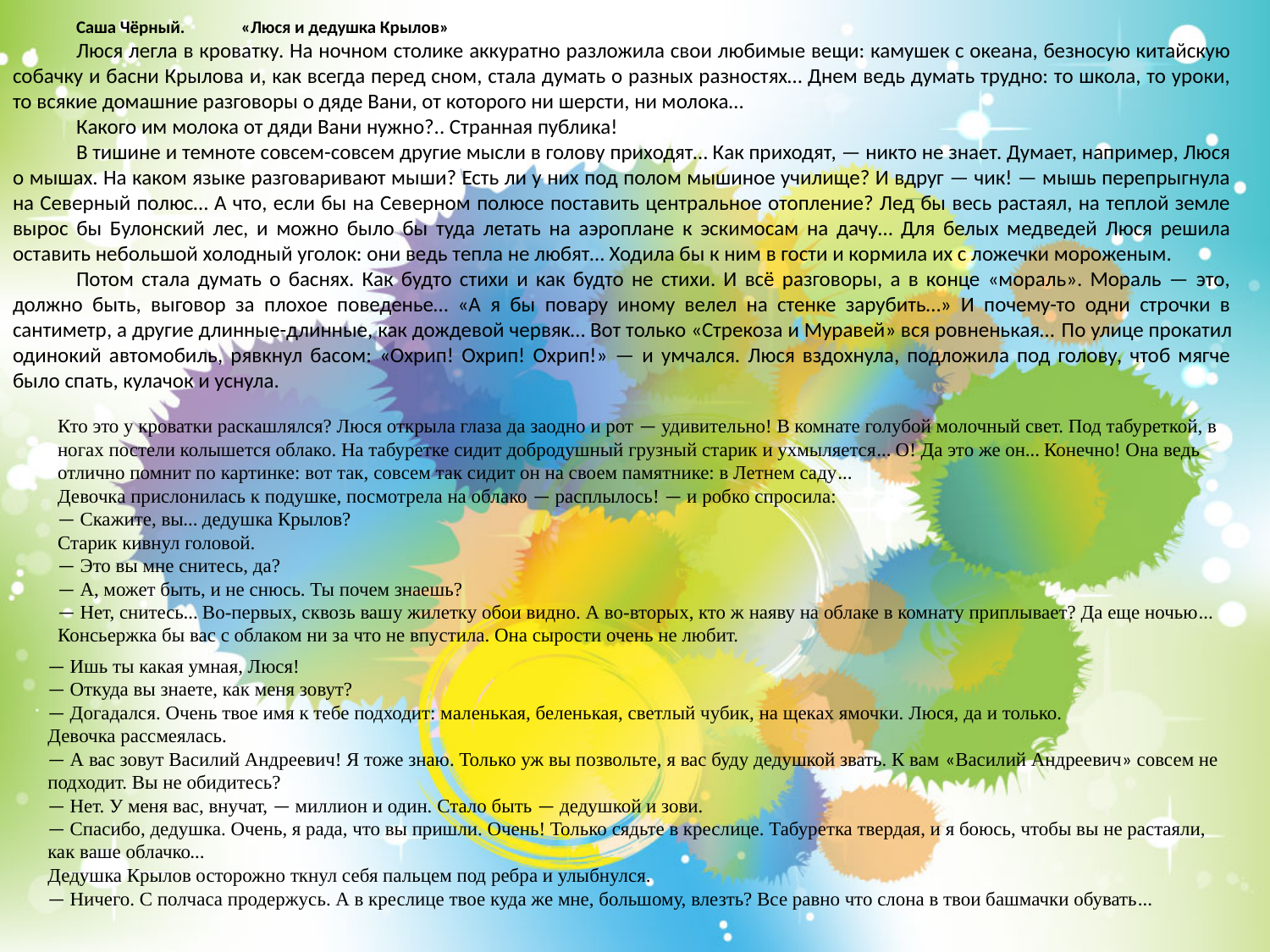

Саша Чёрный.              «Люся и дедушка Крылов»
Люся легла в кроватку. На ночном столике аккуратно разложила свои любимые вещи: камушек с океана, безносую китайскую собачку и басни Крылова и, как всегда перед сном, стала думать о разных разностях… Днем ведь думать трудно: то школа, то уроки, то всякие домашние разговоры о дяде Вани, от которого ни шерсти, ни молока…
Какого им молока от дяди Вани нужно?.. Странная публика!
В тишине и темноте совсем-совсем другие мысли в голову приходят… Как приходят, — никто не знает. Думает, например, Люся о мышах. На каком языке разговаривают мыши? Есть ли у них под полом мышиное училище? И вдруг — чик! — мышь перепрыгнула на Северный полюс… А что, если бы на Северном полюсе поставить центральное отопление? Лед бы весь растаял, на теплой земле вырос бы Булонский лес, и можно было бы туда летать на аэроплане к эскимосам на дачу… Для белых медведей Люся решила оставить небольшой холодный уголок: они ведь тепла не любят… Ходила бы к ним в гости и кормила их с ложечки мороженым.
Потом стала думать о баснях. Как будто стихи и как будто не стихи. И всё разговоры, а в конце «мораль». Мораль — это, должно быть, выговор за плохое поведенье… «А я бы повару иному велел на стенке зарубить…» И почему-то одни строчки в сантиметр, а другие длинные-длинные, как дождевой червяк… Вот только «Стрекоза и Муравей» вся ровненькая… По улице прокатил одинокий автомобиль, рявкнул басом: «Охрип! Охрип! Охрип!» — и умчался. Люся вздохнула, подложила под голову, чтоб мягче было спать, кулачок и уснула.

Кто это у кроватки раскашлялся? Люся открыла глаза да заодно и рот — удивительно! В комнате голубой молочный свет. Под табуреткой, в ногах постели колышется облако. На табуретке сидит добродушный грузный старик и ухмыляется… О! Да это же он… Конечно! Она ведь отлично помнит по картинке: вот так, совсем так сидит он на своем памятнике: в Летнем саду…
Девочка прислонилась к подушке, посмотрела на облако — расплылось! — и робко спросила:
— Скажите, вы… дедушка Крылов?
Старик кивнул головой.
— Это вы мне снитесь, да?
— А, может быть, и не снюсь. Ты почем знаешь?
— Нет, снитесь… Во-первых, сквозь вашу жилетку обои видно. А во-вторых, кто ж наяву на облаке в комнату приплывает? Да еще ночью… Консьержка бы вас с облаком ни за что не впустила. Она сырости очень не любит.
— Ишь ты какая умная, Люся!
— Откуда вы знаете, как меня зовут?
— Догадался. Очень твое имя к тебе подходит: маленькая, беленькая, светлый чубик, на щеках ямочки. Люся, да и только.
Девочка рассмеялась.
— А вас зовут Василий Андреевич! Я тоже знаю. Только уж вы позвольте, я вас буду дедушкой звать. К вам «Василий Андреевич» совсем не подходит. Вы не обидитесь?
— Нет. У меня вас, внучат, — миллион и один. Стало быть — дедушкой и зови.
— Спасибо, дедушка. Очень, я рада, что вы пришли. Очень! Только сядьте в креслице. Табуретка твердая, и я боюсь, чтобы вы не растаяли, как ваше облачко…
Дедушка Крылов осторожно ткнул себя пальцем под ребра и улыбнулся.
— Ничего. С полчаса продержусь. А в креслице твое куда же мне, большому, влезть? Все равно что слона в твои башмачки обувать…